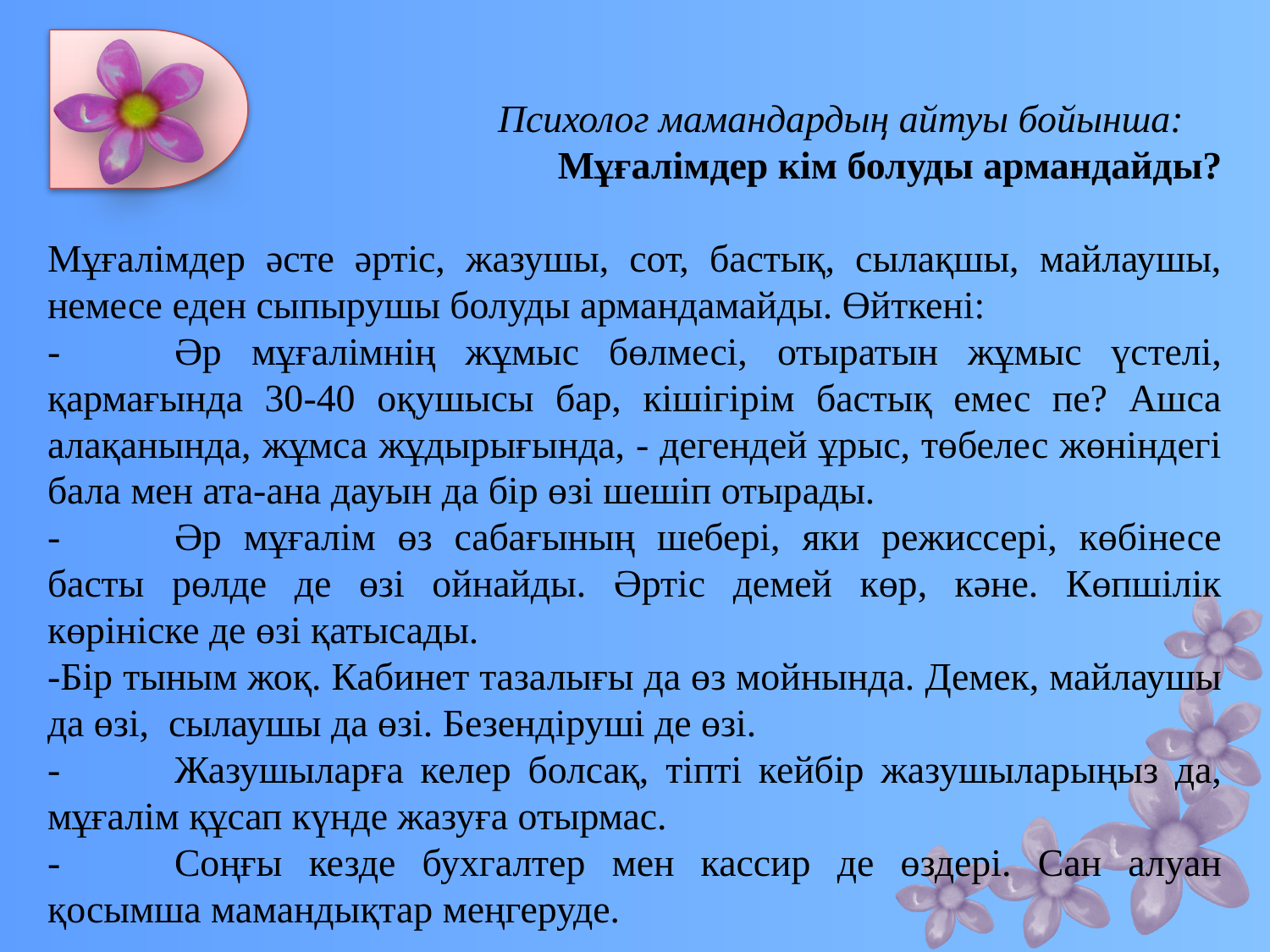

Психолог мамандардың айтуы бойынша:
Мұғалімдер кім болуды армандайды?

Мұғалімдер әсте әртіс, жазушы, сот, бастық, сылақшы, майлаушы, немесе еден сыпырушы болуды армандамайды. Өйткені:
-	Әр мұғалімнің жұмыс бөлмесі, отыратын жұмыс үстелі, қармағында 30-40 оқушысы бар, кішігірім бастық емес пе? Ашса алақанында, жұмса жұдырығында, - дегендей ұрыс, төбелес жөніндегі бала мен ата-ана дауын да бір өзі шешіп отырады.
-	Әр мұғалім өз сабағының шебері, яки режиссері, көбінесе басты рөлде де өзі ойнайды. Әртіс демей көр, кәне. Көпшілік көрініске де өзі қатысады.
-Бір тыным жоқ. Кабинет тазалығы да өз мойнында. Демек, майлаушы да өзі,  сылаушы да өзі. Безендіруші де өзі.
-	Жазушыларға келер болсақ, тіпті кейбір жазушыларыңыз да, мұғалім құсап күнде жазуға отырмас.
-	Соңғы кезде бухгалтер мен кассир де өздері. Сан алуан қосымша мамандықтар меңгеруде.